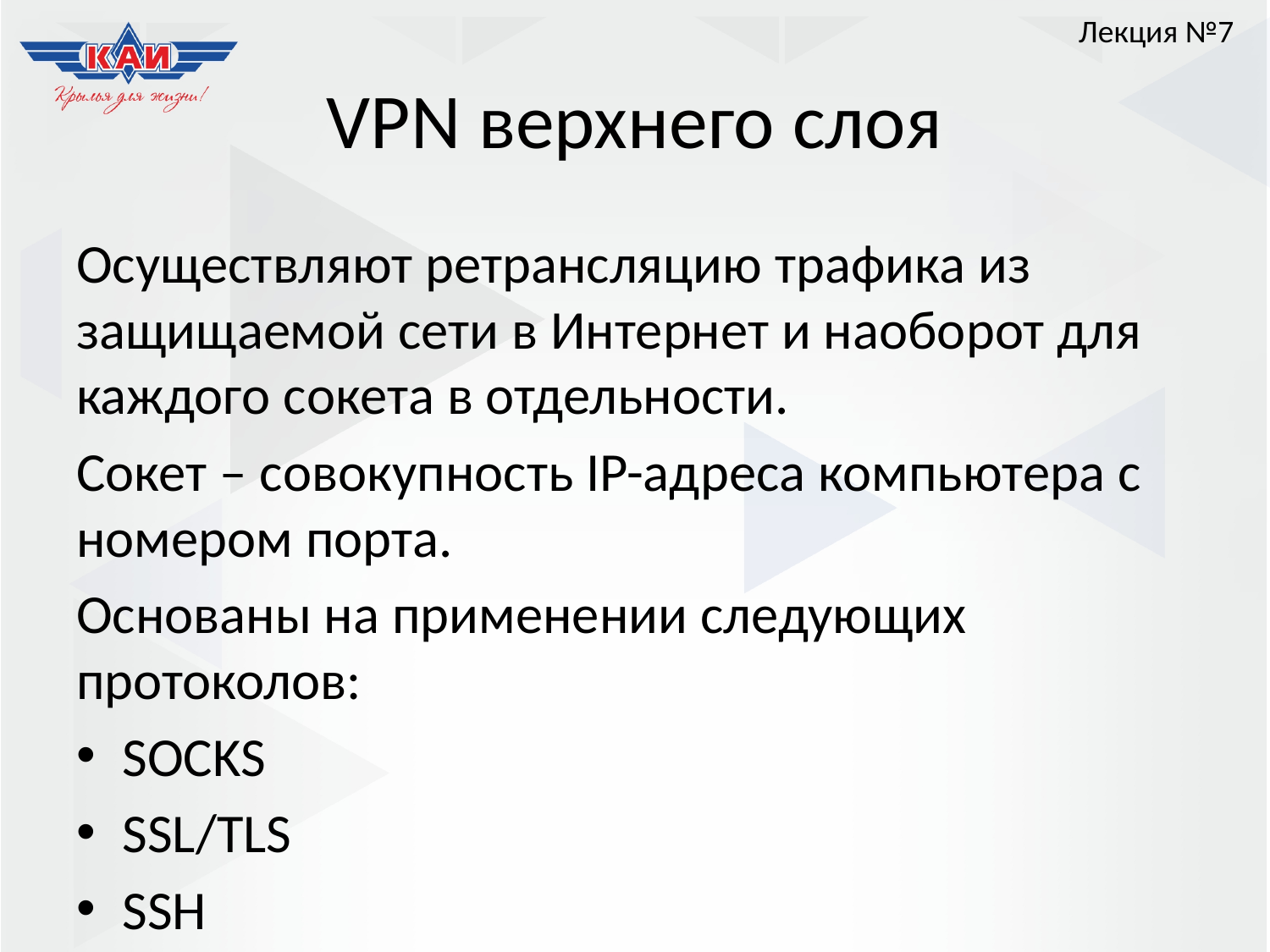

Лекция №7
# VPN верхнего слоя
Осуществляют ретрансляцию трафика из защищаемой сети в Интернет и наоборот для каждого сокета в отдельности.
Сокет – совокупность IP-адреса компьютера с номером порта.
Основаны на применении следующих протоколов:
SOCKS
SSL/TLS
SSH